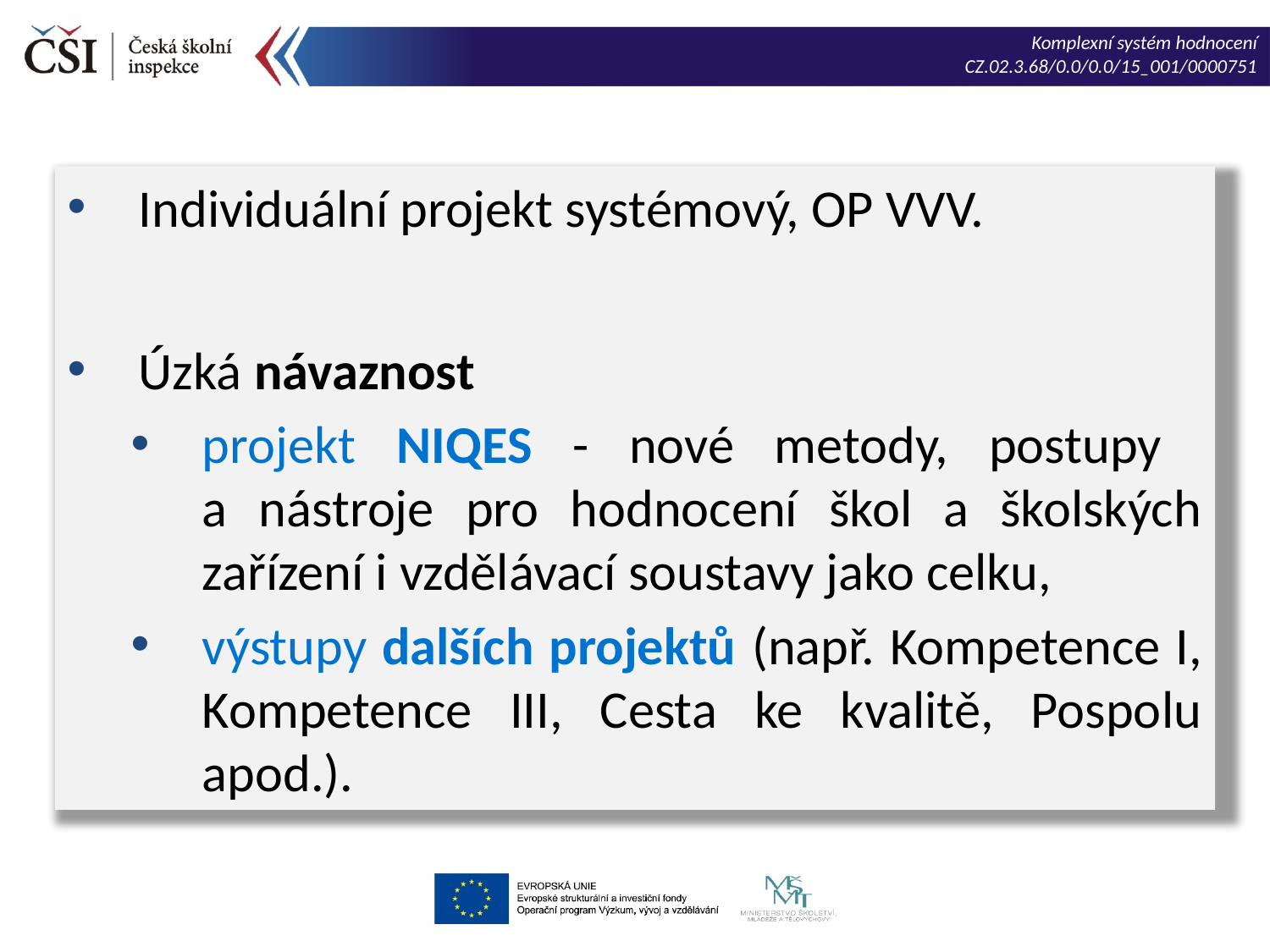

Individuální projekt systémový, OP VVV.

Úzká návaznost
projekt NIQES - nové metody, postupy
a nástroje pro hodnocení škol a školských zařízení i vzdělávací soustavy jako celku,
výstupy dalších projektů (např. Kompetence I, Kompetence III, Cesta ke kvalitě, Pospolu apod.).